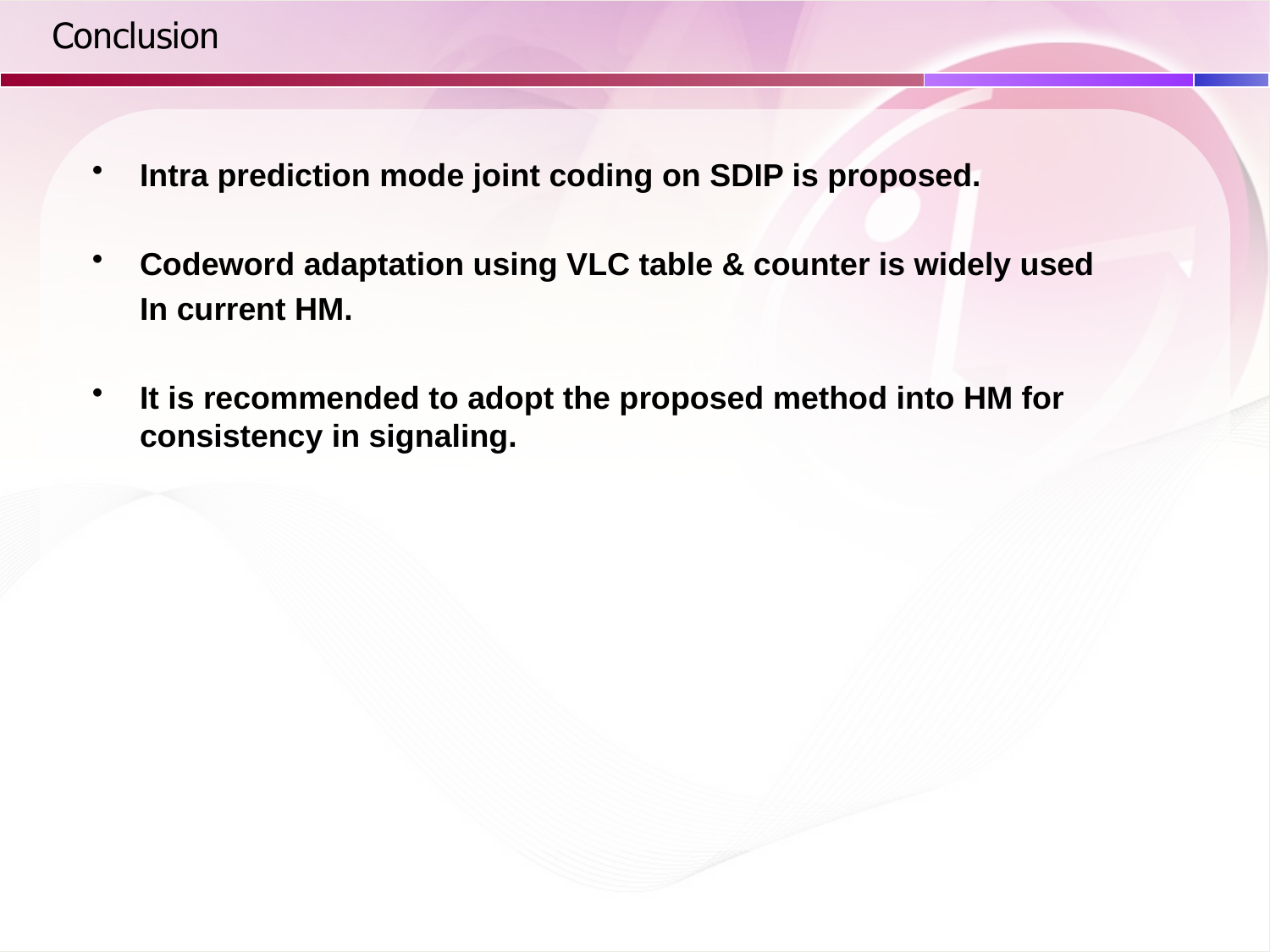

# Conclusion
Intra prediction mode joint coding on SDIP is proposed.

Codeword adaptation using VLC table & counter is widely used
	In current HM.

It is recommended to adopt the proposed method into HM for consistency in signaling.